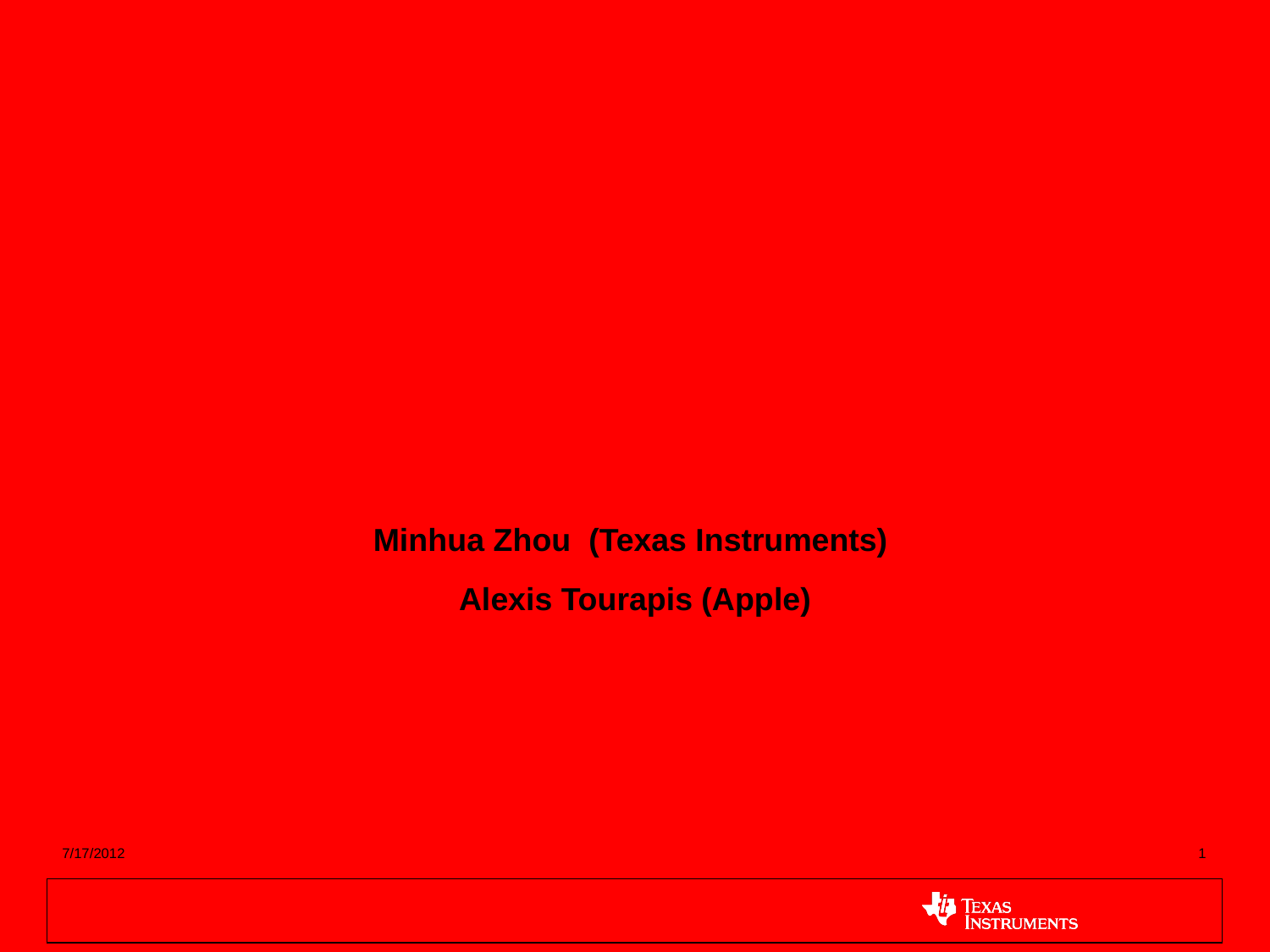

# Side activity report on slice header parsing overhead reduction (JCTVC-J0571)
Minhua Zhou  (Texas Instruments)
Alexis Tourapis (Apple)

7/17/2012
1